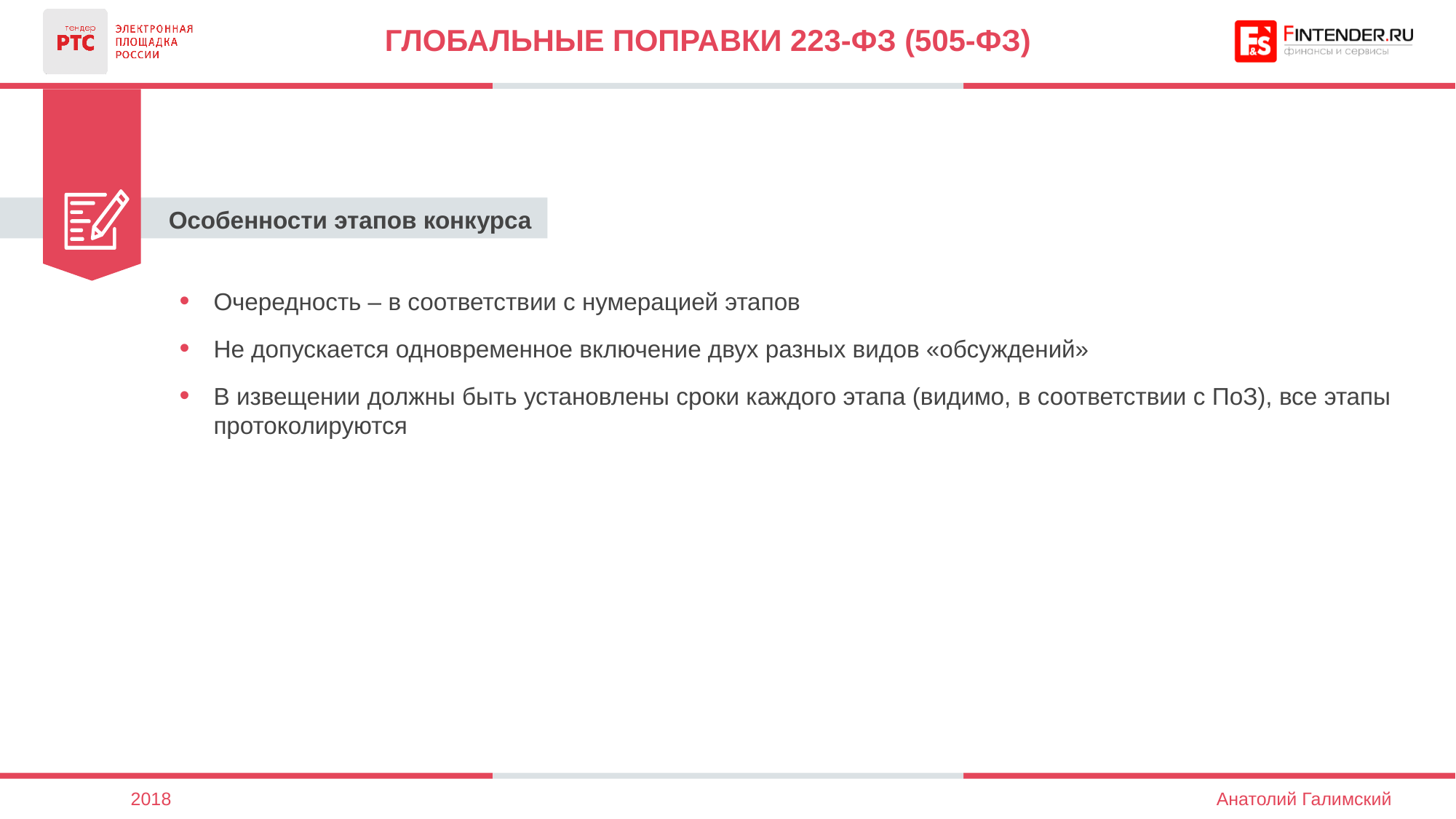

# ГЛОБАЛЬНЫЕ ПОПРАВКИ 223-фз (505-фз)

Особенности этапов конкурса
Очередность – в соответствии с нумерацией этапов
Не допускается одновременное включение двух разных видов «обсуждений»
В извещении должны быть установлены сроки каждого этапа (видимо, в соответствии с ПоЗ), все этапы протоколируются

2018
Анатолий Галимский